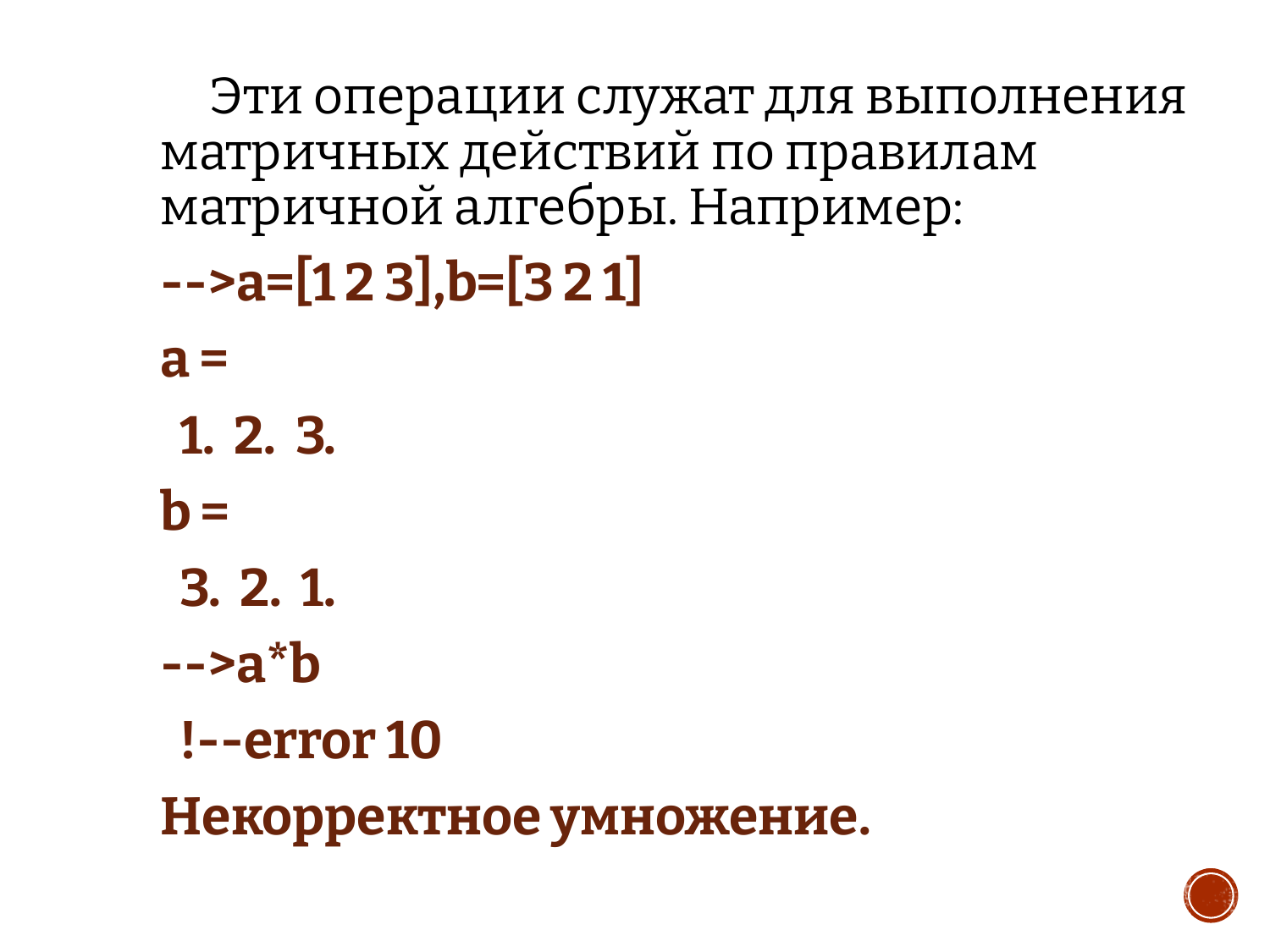

Эти операции служат для выполнения матричных действий по правилам матричной алгебры. Например:
-->a=[1 2 3],b=[3 2 1]
a =
  1.  2.  3.
b =
  3.  2.  1.
-->a*b
  !--error 10
Некорректное умножение.